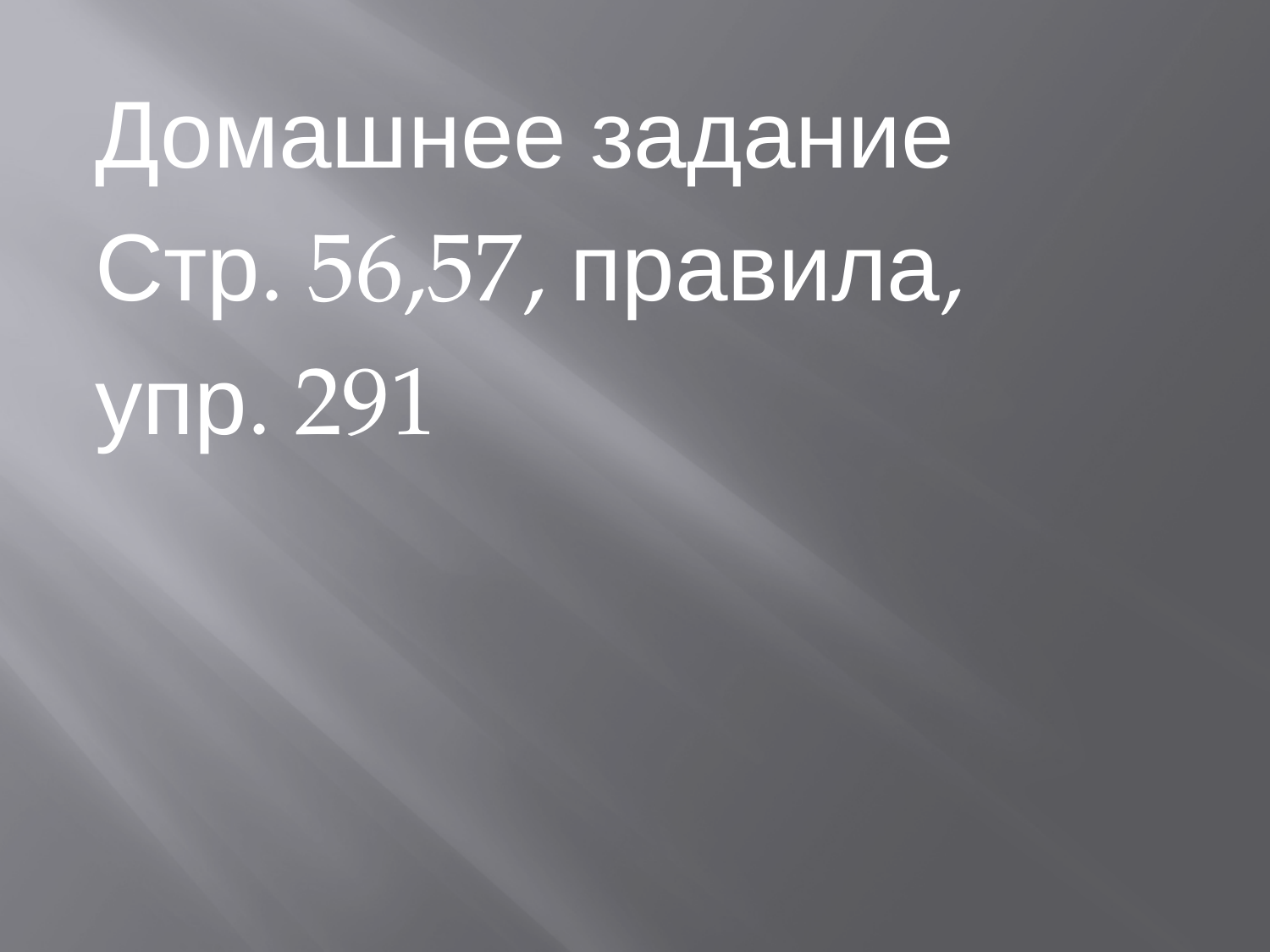

Домашнее задание
Стр. 56,57, правила,
упр. 291